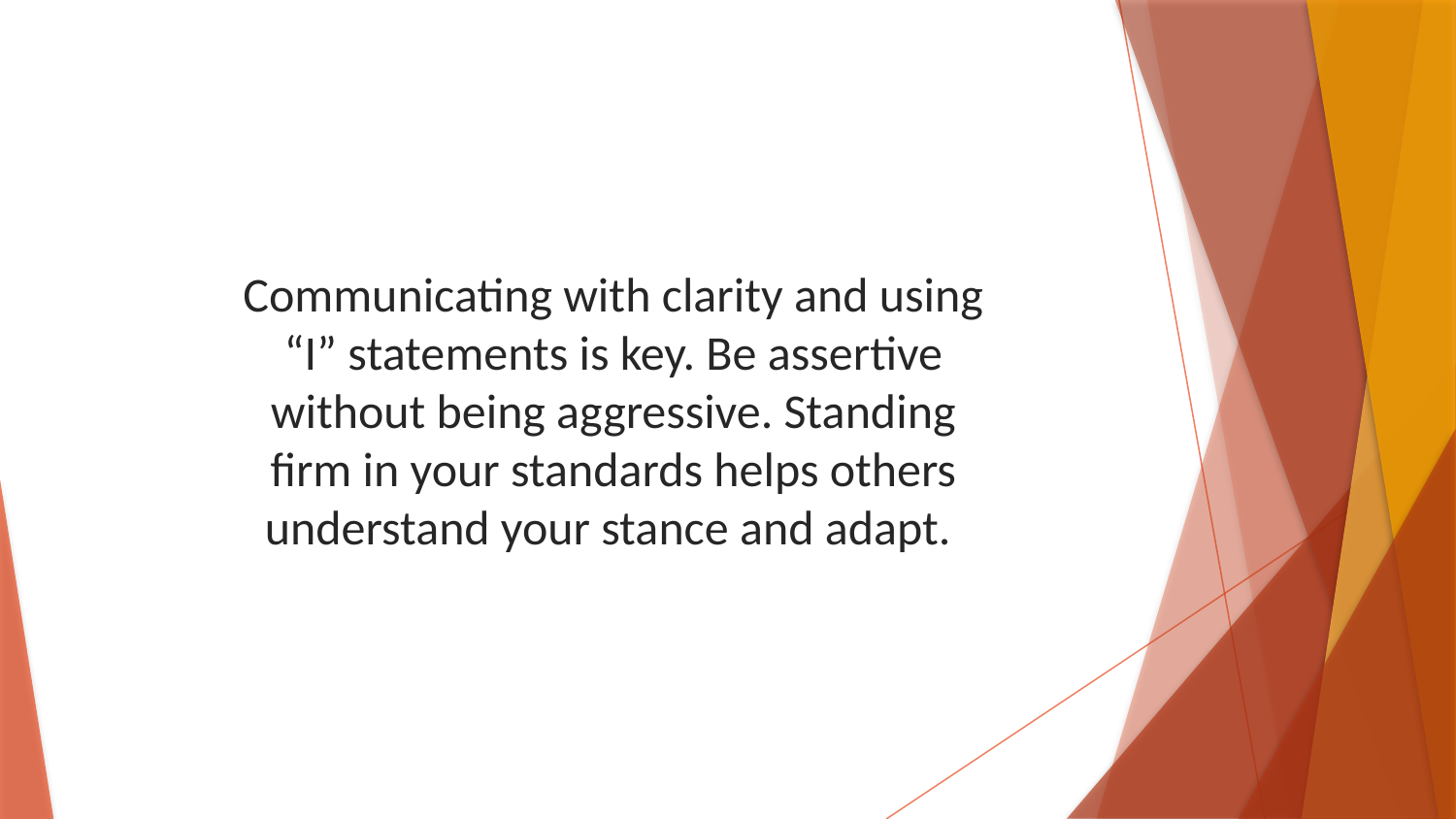

Communicating with clarity and using “I” statements is key. Be assertive without being aggressive. Standing firm in your standards helps others understand your stance and adapt.